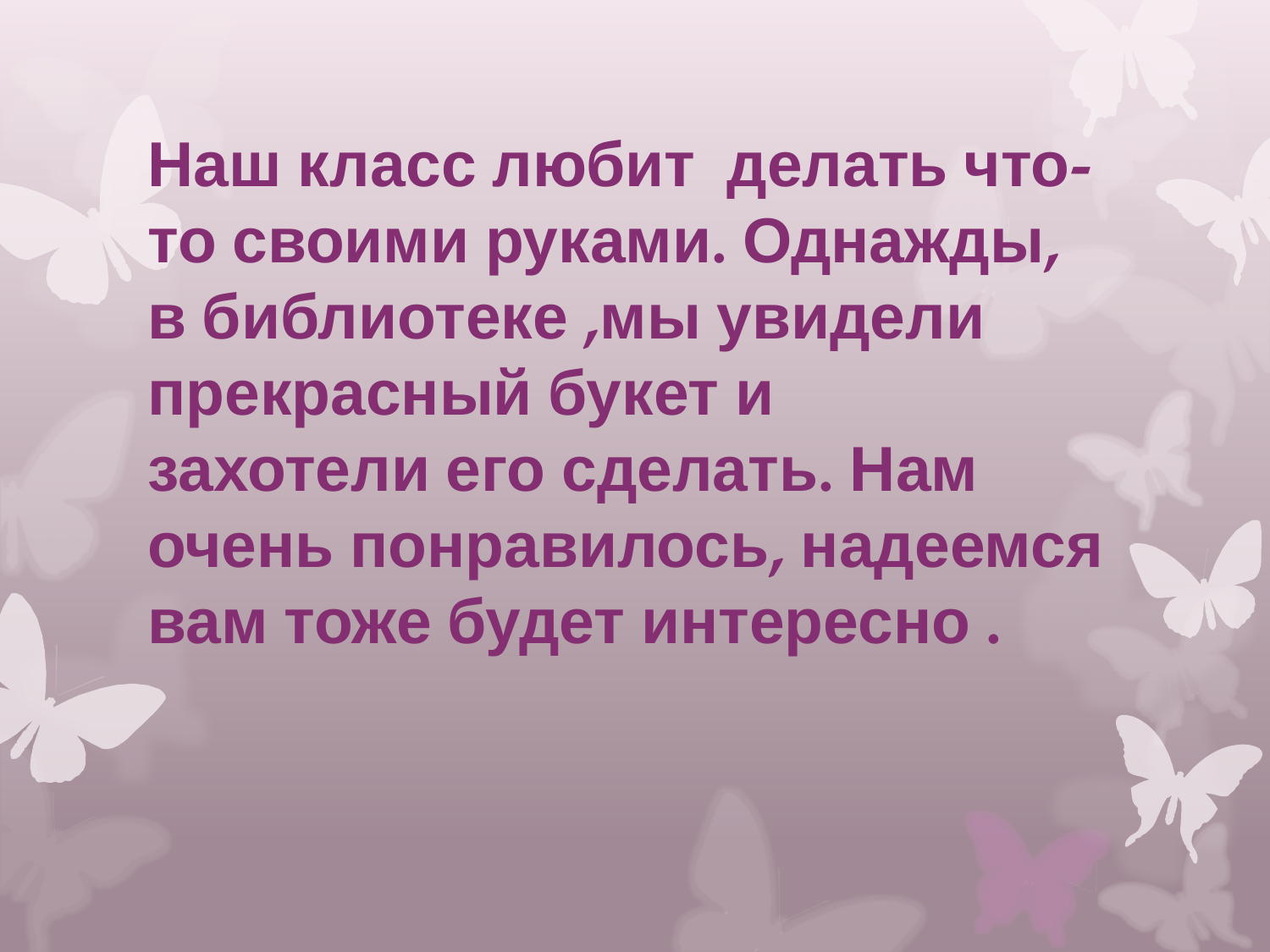

Наш класс любит  делать что-то своими руками. Однажды, в библиотеке ,мы увидели прекрасный букет и
захотели его сделать. Нам очень понравилось, надеемся вам тоже будет интересно .